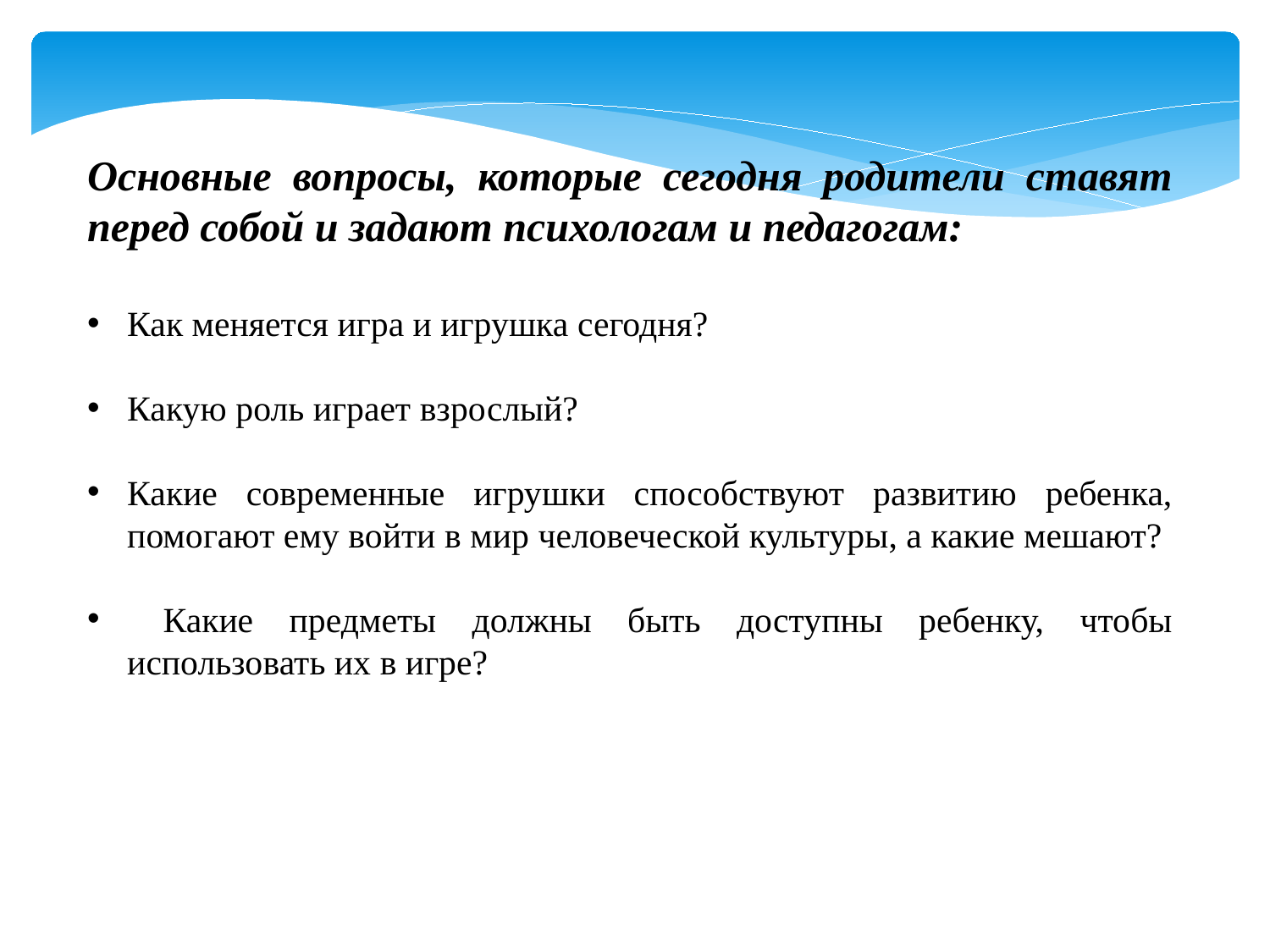

Основные вопросы, которые сегодня родители ставят перед собой и задают психологам и педагогам:

Как меняется игра и игрушка сегодня?

Какую роль играет взрослый?

Какие современные игрушки способствуют развитию ребенка, помогают ему войти в мир человеческой культуры, а какие мешают?

 Какие предметы должны быть доступны ребенку, чтобы использовать их в игре?